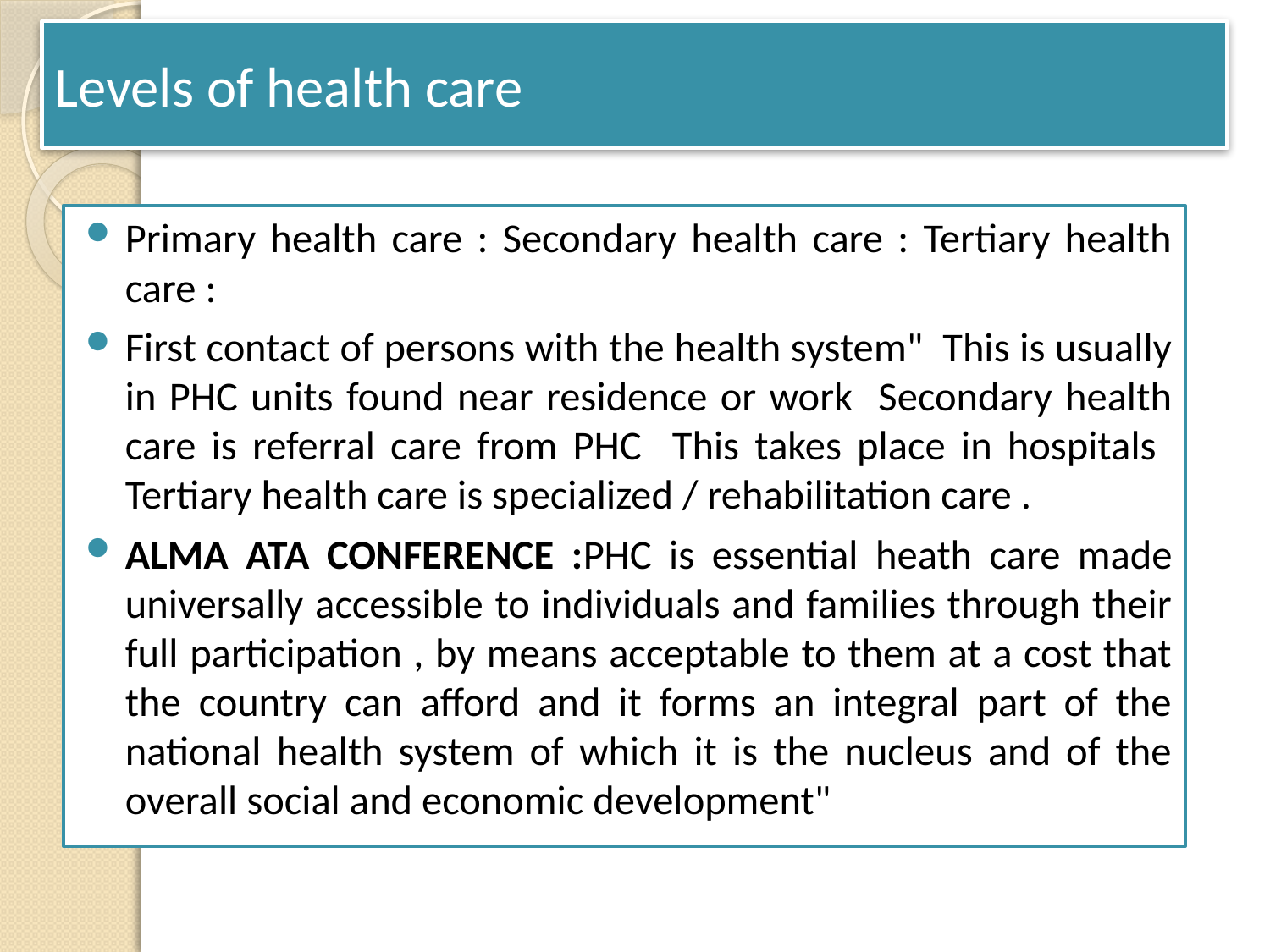

# Levels of health care
Primary health care : Secondary health care : Tertiary health care :
First contact of persons with the health system"  This is usually in PHC units found near residence or work  Secondary health care is referral care from PHC  This takes place in hospitals  Tertiary health care is specialized / rehabilitation care .
ALMA ATA CONFERENCE :PHC is essential heath care made universally accessible to individuals and families through their full participation , by means acceptable to them at a cost that the country can afford and it forms an integral part of the national health system of which it is the nucleus and of the overall social and economic development"